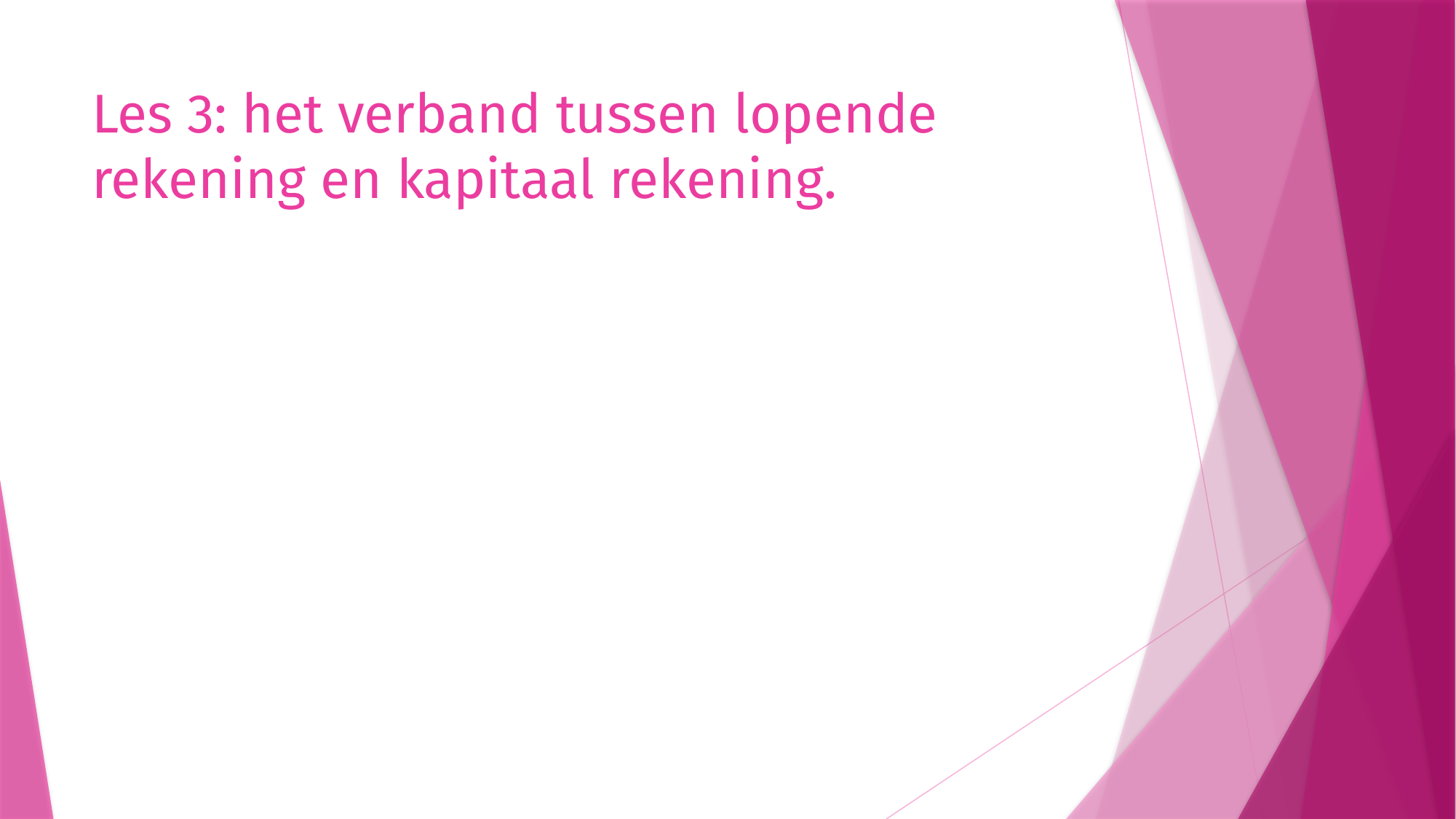

# Les 3: het verband tussen lopende rekening en kapitaal rekening.